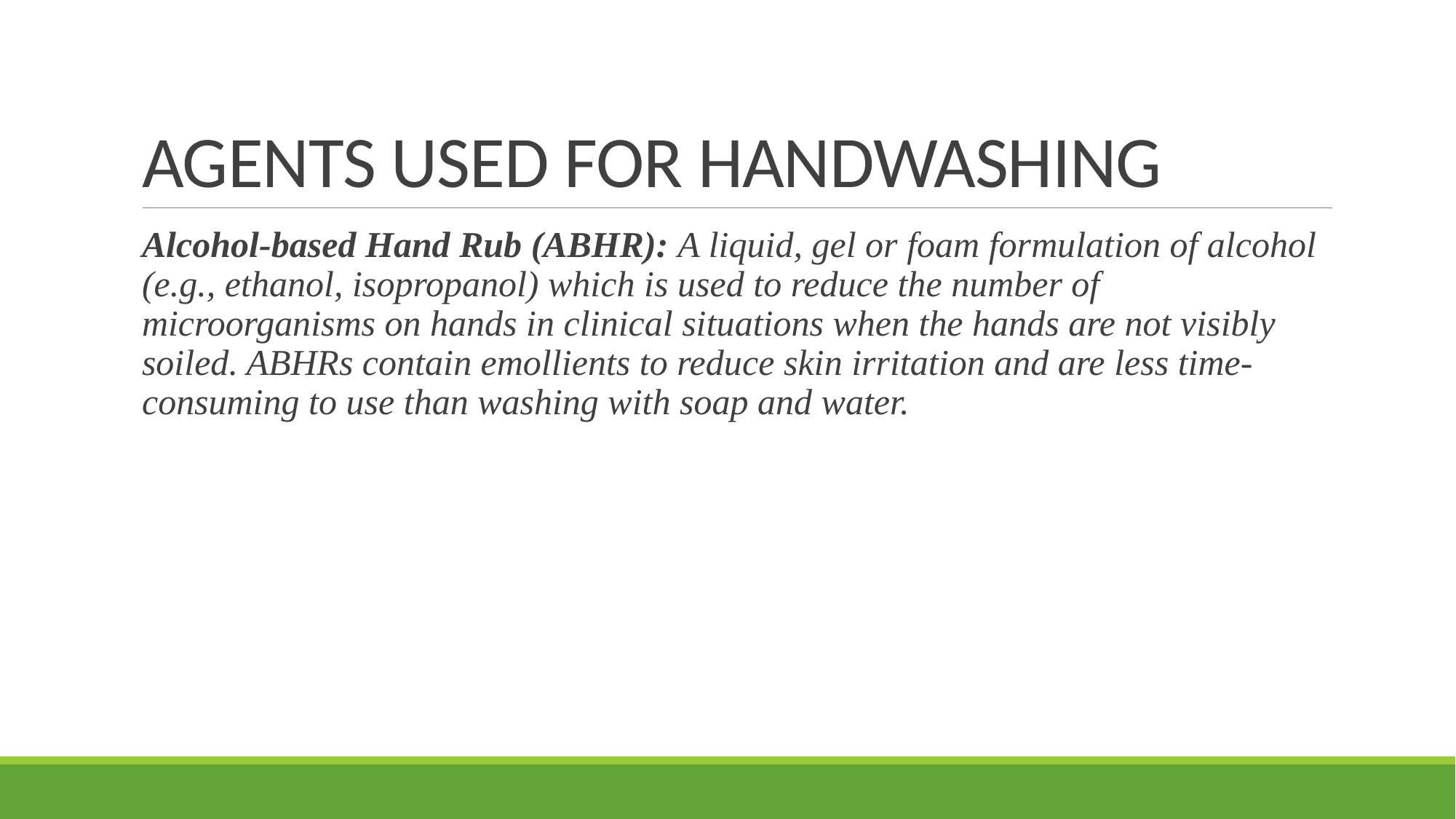

# AGENTS USED FOR HANDWASHING
Alcohol-based Hand Rub (ABHR): A liquid, gel or foam formulation of alcohol (e.g., ethanol, isopropanol) which is used to reduce the number of microorganisms on hands in clinical situations when the hands are not visibly soiled. ABHRs contain emollients to reduce skin irritation and are less time-consuming to use than washing with soap and water.